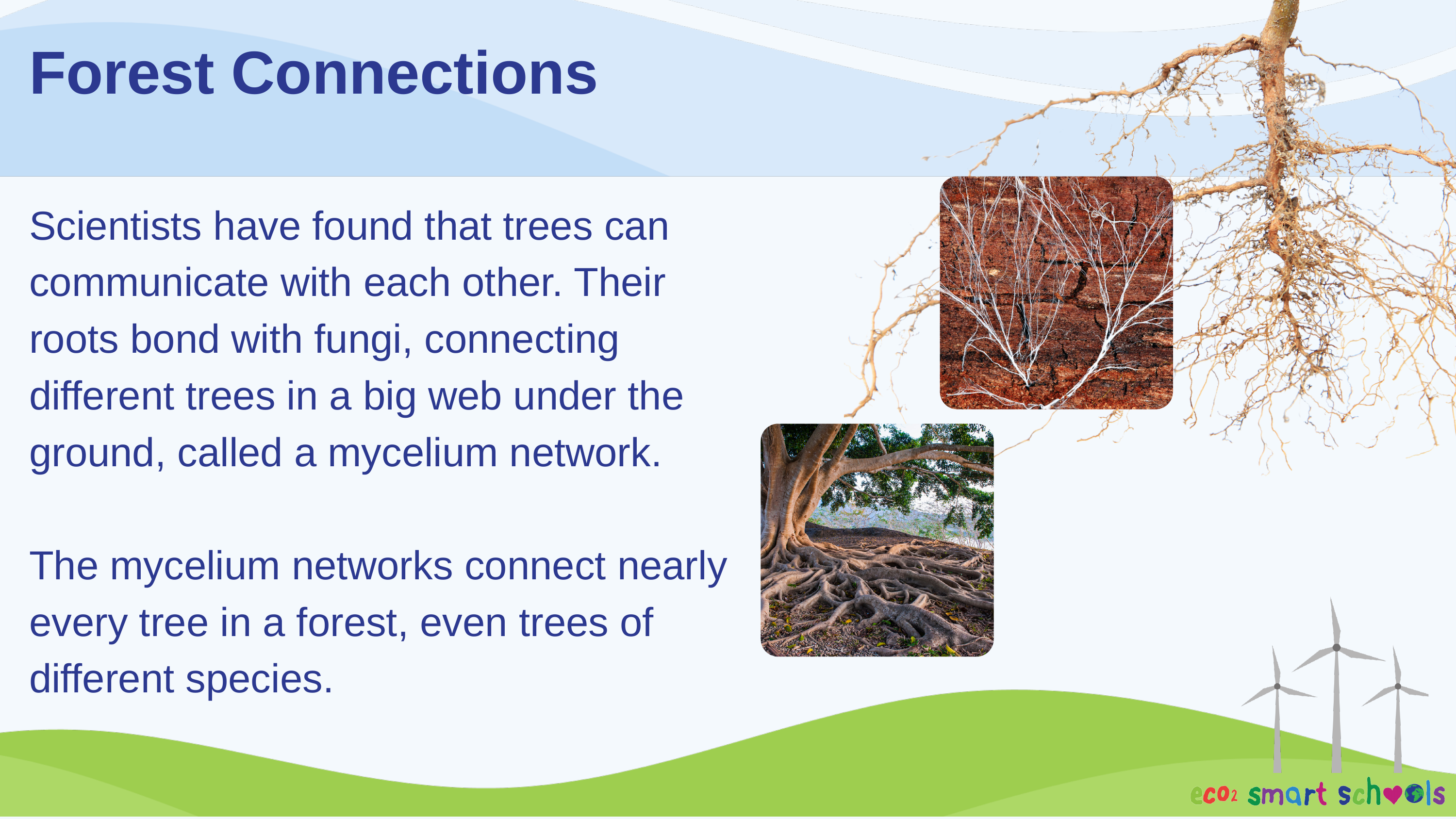

Forest Connections

Scientists have found that trees can communicate with each other. Their roots bond with fungi, connecting different trees in a big web under the ground, called a mycelium network.

The mycelium networks connect nearly every tree in a forest, even trees of different species.